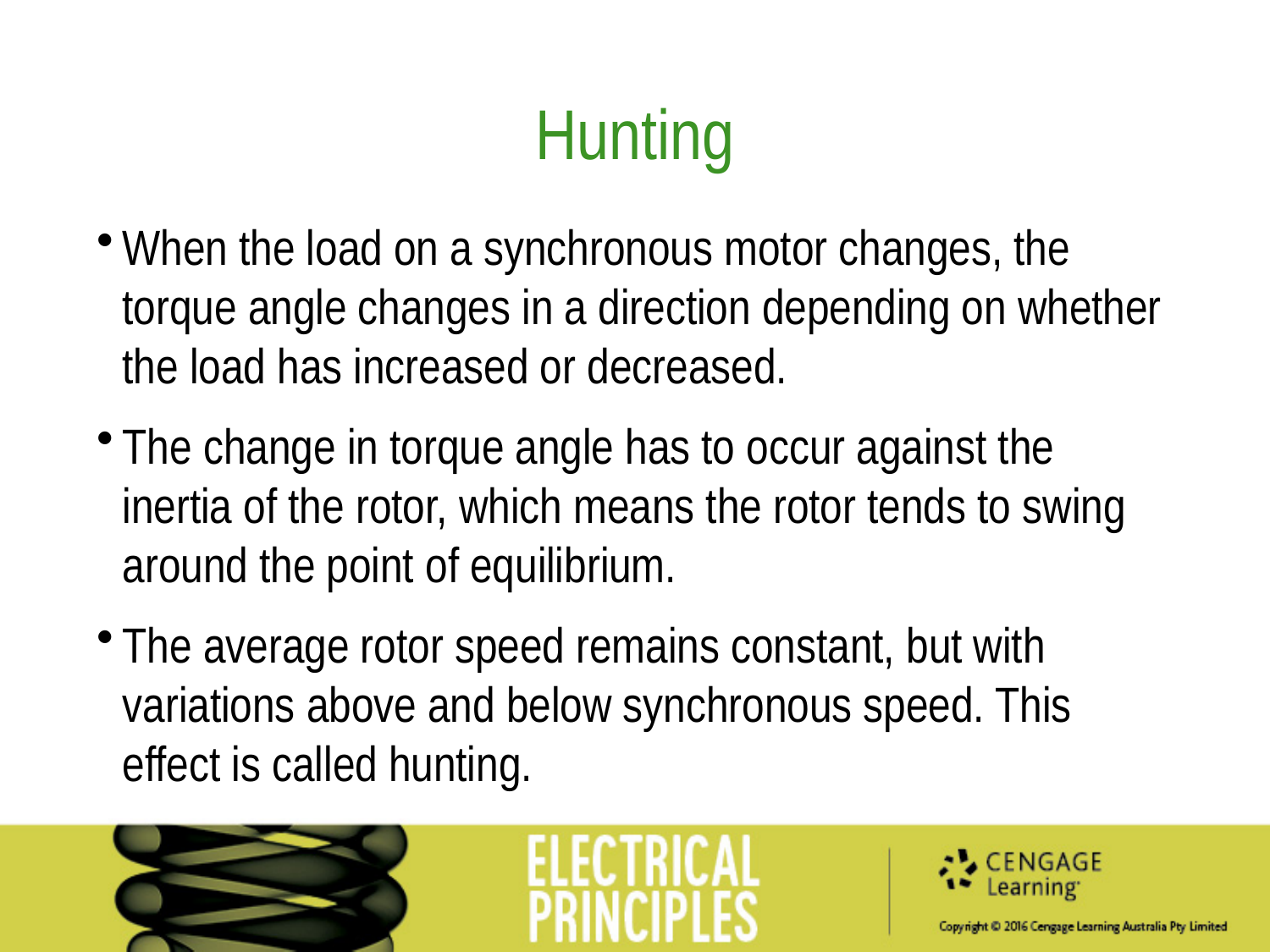

Hunting

When the load on a synchronous motor changes, the torque angle changes in a direction depending on whether the load has increased or decreased.
The change in torque angle has to occur against the inertia of the rotor, which means the rotor tends to swing around the point of equilibrium.
The average rotor speed remains constant, but with variations above and below synchronous speed. This effect is called hunting.